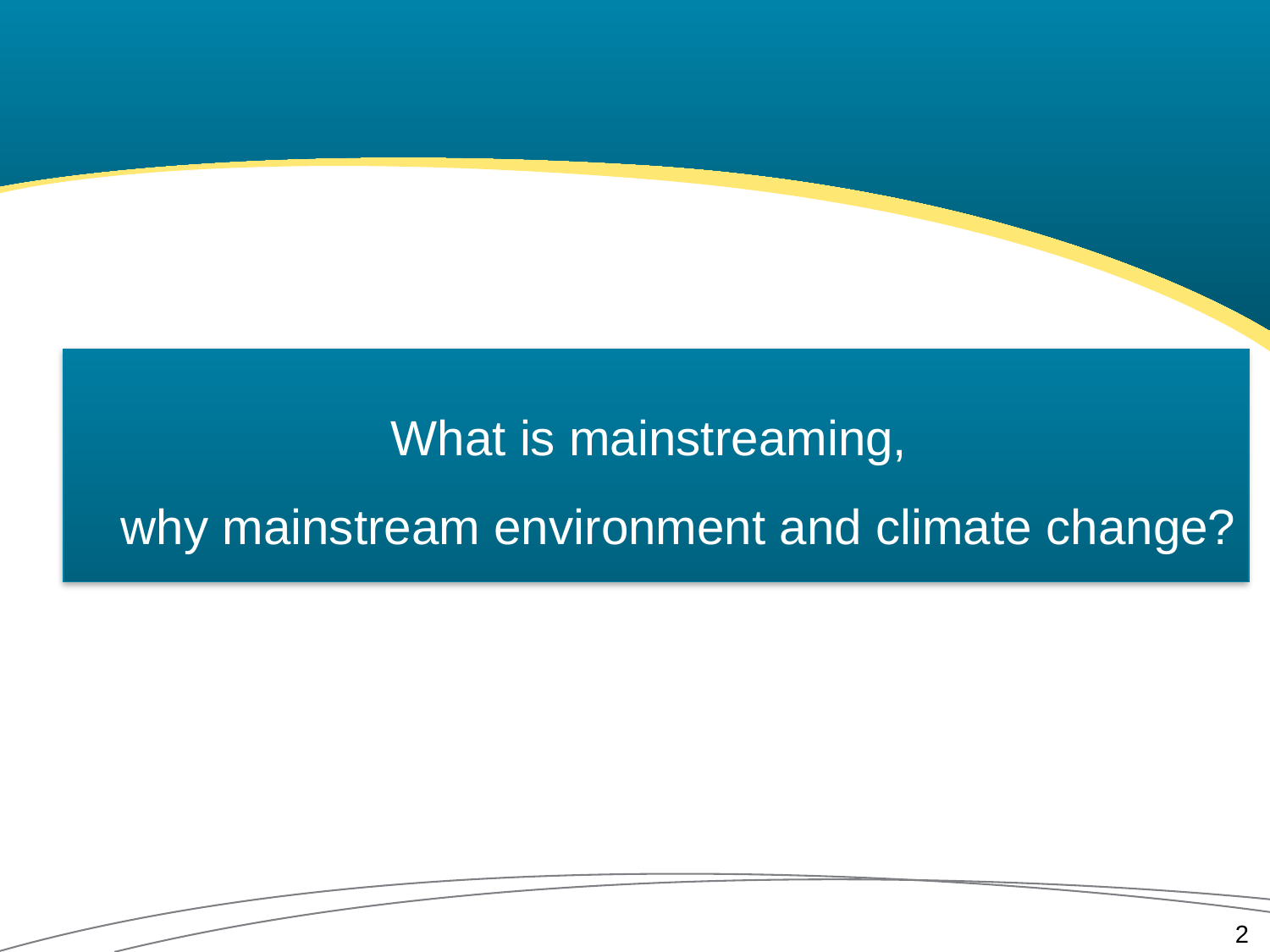

What is mainstreaming,
 why mainstream environment and climate change?
2